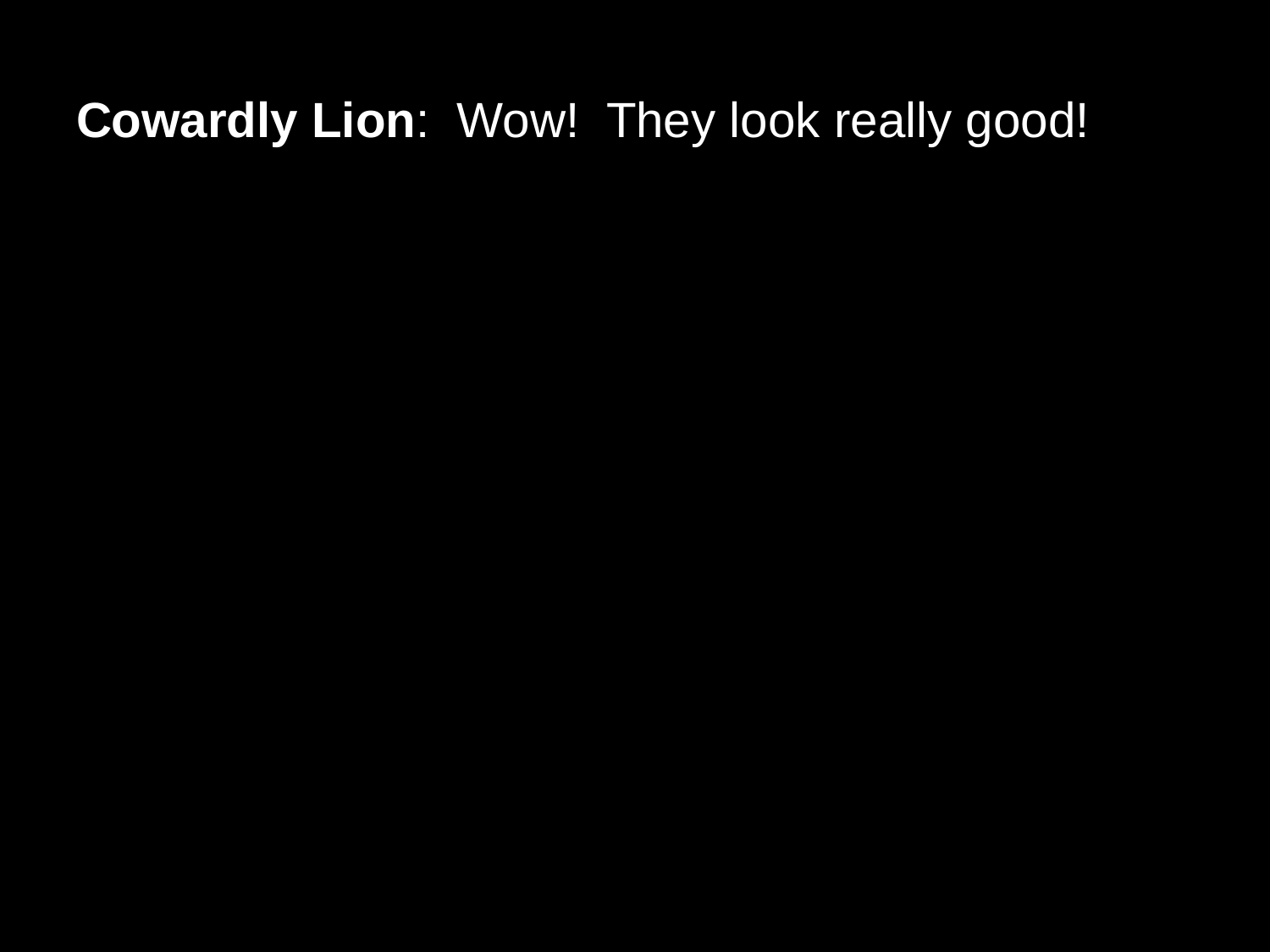

# Cowardly Lion:  Wow!  They look really good!